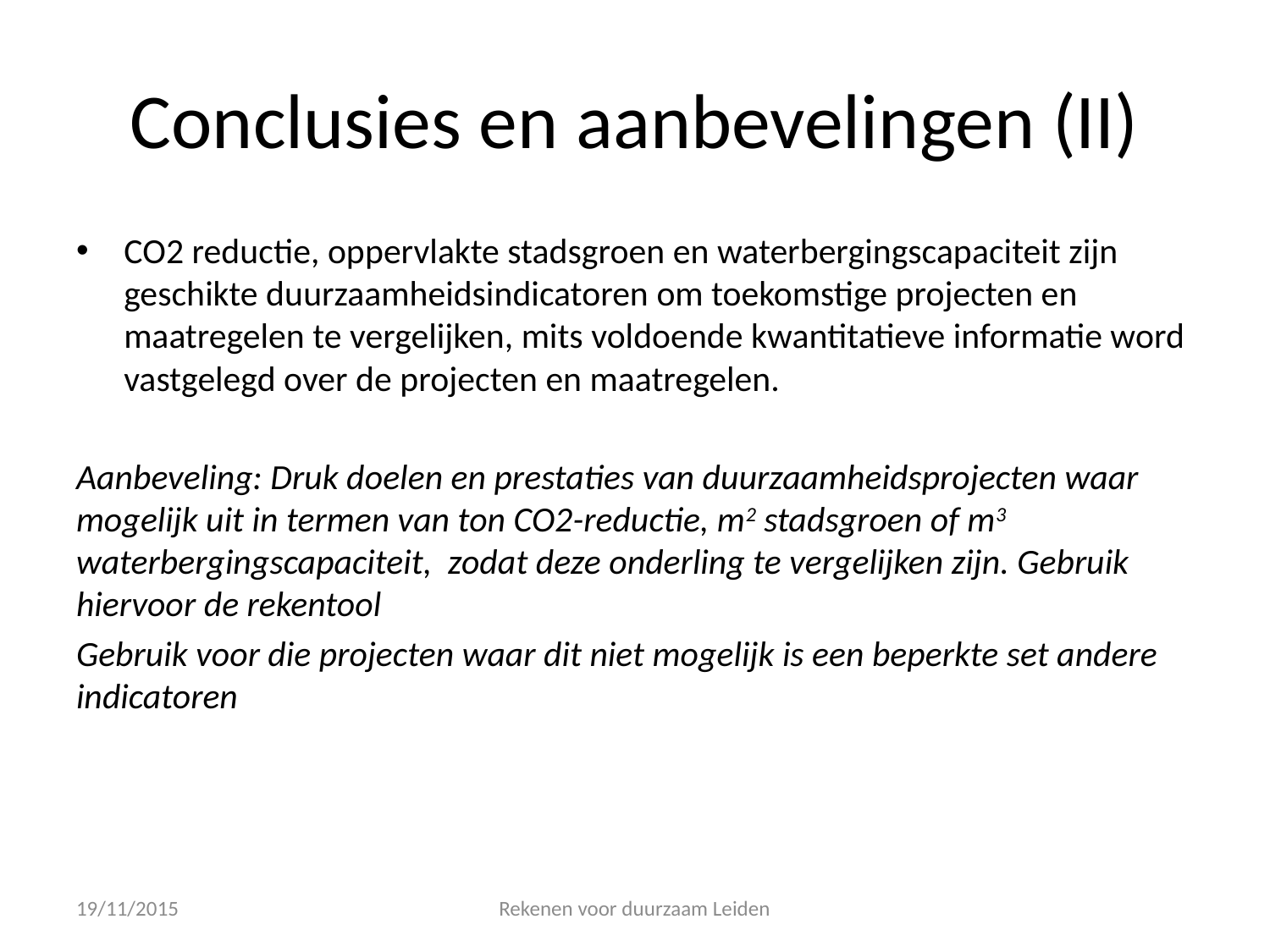

# Conclusies en aanbevelingen (II)
CO2 reductie, oppervlakte stadsgroen en waterbergingscapaciteit zijn geschikte duurzaamheidsindicatoren om toekomstige projecten en maatregelen te vergelijken, mits voldoende kwantitatieve informatie word vastgelegd over de projecten en maatregelen.

Aanbeveling: Druk doelen en prestaties van duurzaamheidsprojecten waar mogelijk uit in termen van ton CO2-reductie, m2 stadsgroen of m3 waterbergingscapaciteit,  zodat deze onderling te vergelijken zijn. Gebruik hiervoor de rekentool
Gebruik voor die projecten waar dit niet mogelijk is een beperkte set andere indicatoren

19/11/2015
Rekenen voor duurzaam Leiden